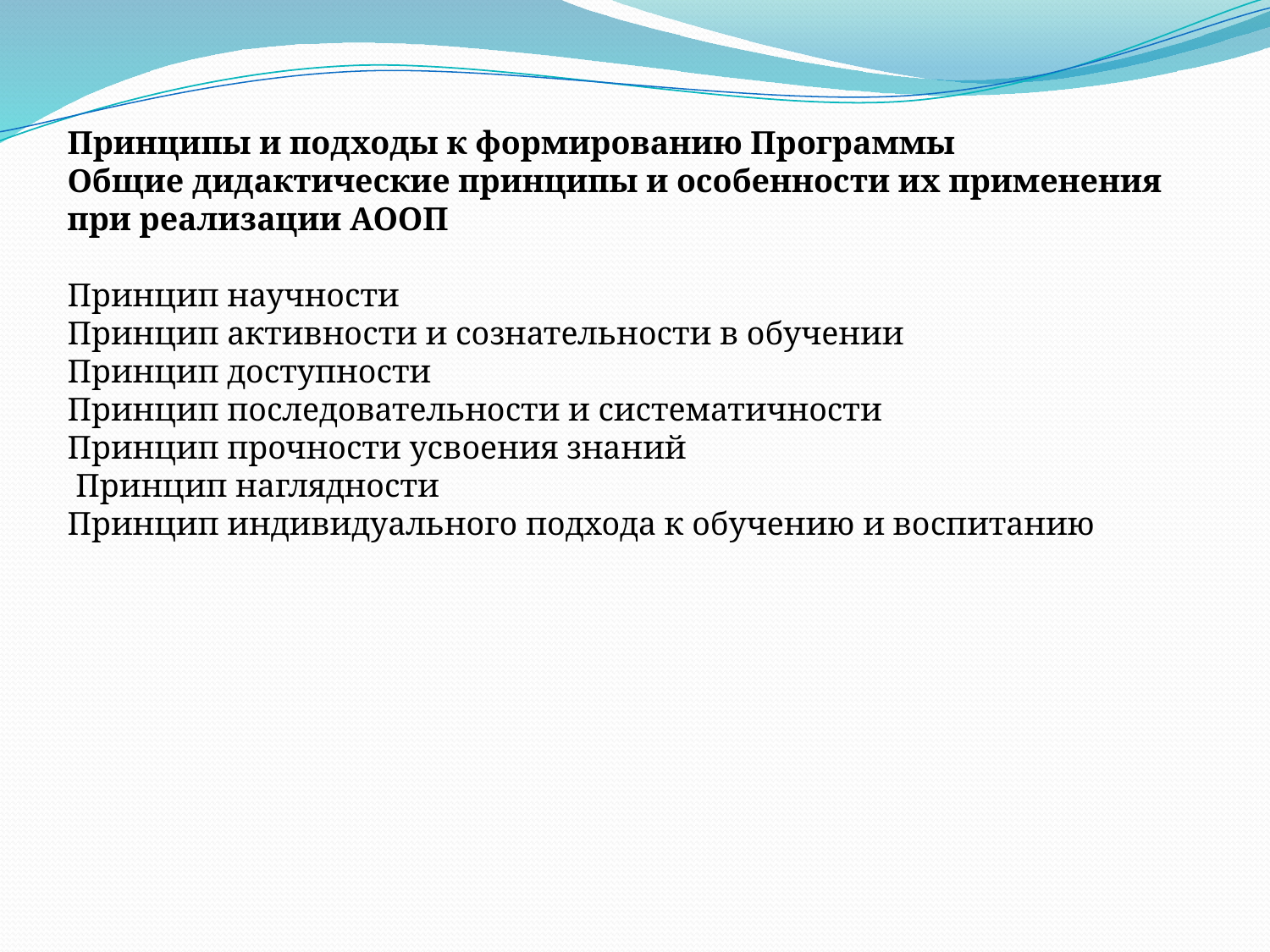

Принципы и подходы к формированию Программы
Общие дидактические принципы и особенности их применения при реализации АООП

Принцип научности
Принцип активности и сознательности в обучении
Принцип доступности
Принцип последовательности и систематичности
Принцип прочности усвоения знаний
 Принцип наглядности
Принцип индивидуального подхода к обучению и воспитанию